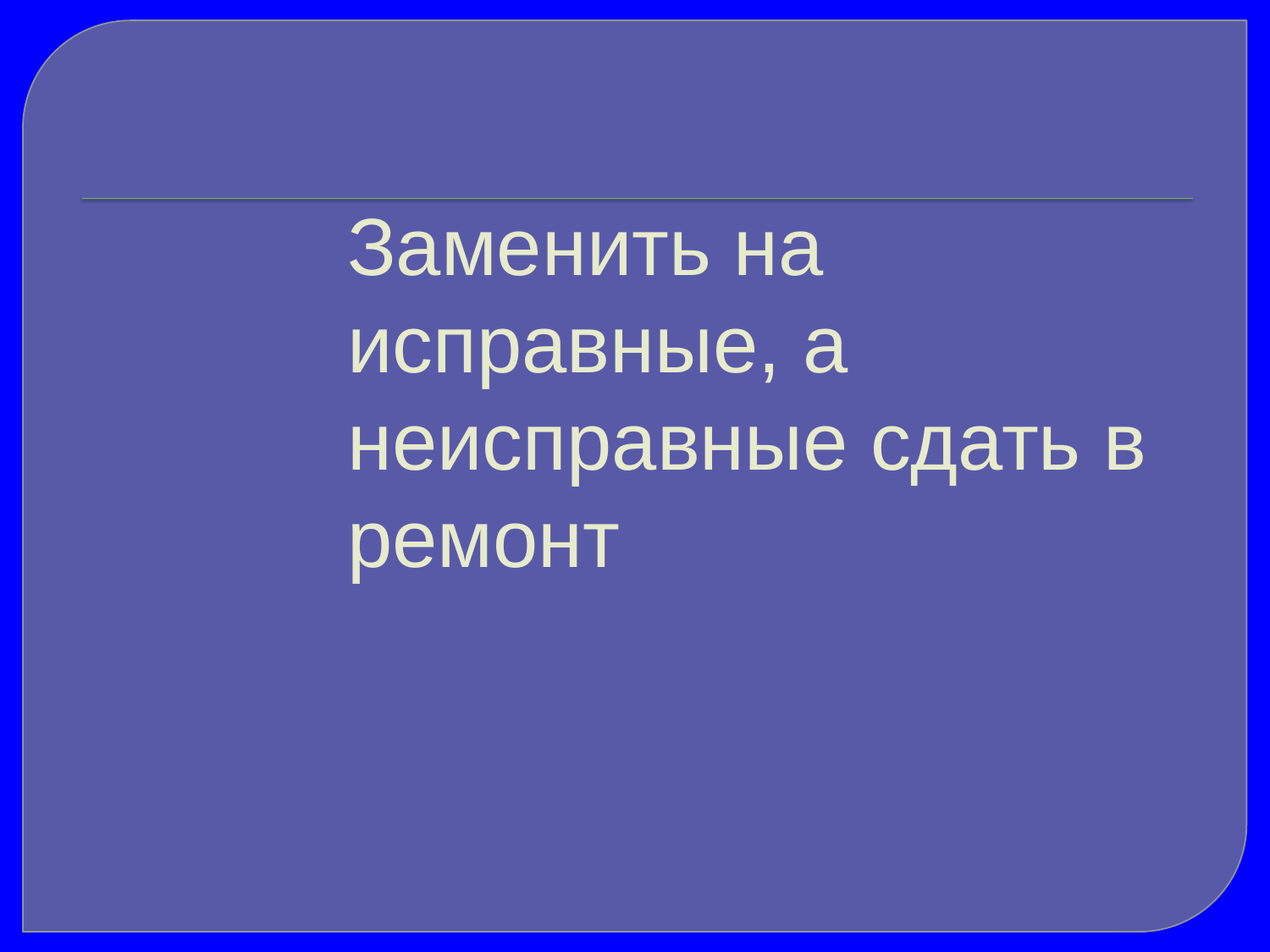

Заменить на исправные, а неисправные сдать в ремонт